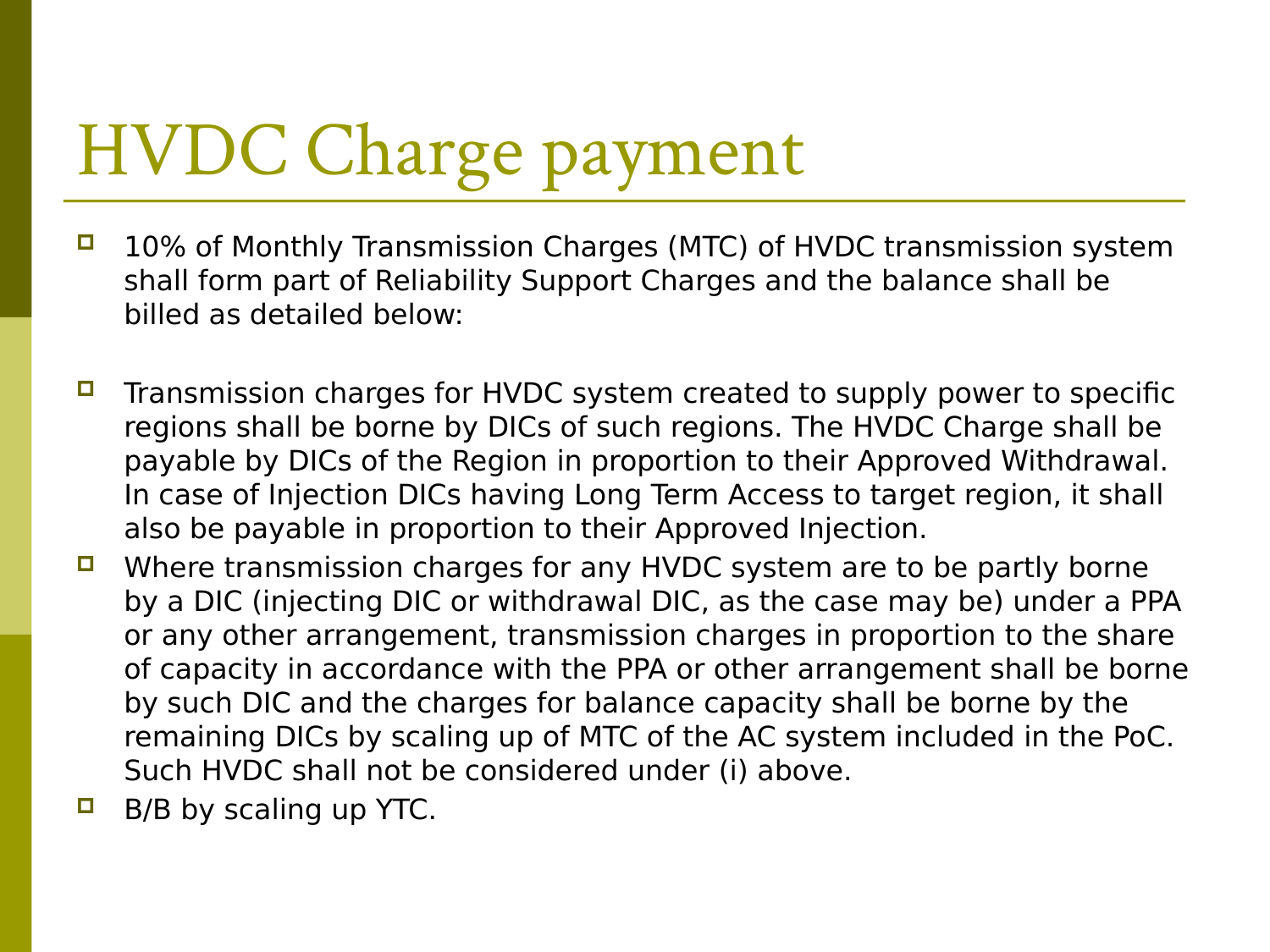

# HVDC Charge payment
10% of Monthly Transmission Charges (MTC) of HVDC transmission system shall form part of Reliability Support Charges and the balance shall be billed as detailed below:

Transmission charges for HVDC system created to supply power to specific regions shall be borne by DICs of such regions. The HVDC Charge shall be payable by DICs of the Region in proportion to their Approved Withdrawal. In case of Injection DICs having Long Term Access to target region, it shall also be payable in proportion to their Approved Injection.
Where transmission charges for any HVDC system are to be partly borne by a DIC (injecting DIC or withdrawal DIC, as the case may be) under a PPA or any other arrangement, transmission charges in proportion to the share of capacity in accordance with the PPA or other arrangement shall be borne by such DIC and the charges for balance capacity shall be borne by the remaining DICs by scaling up of MTC of the AC system included in the PoC. Such HVDC shall not be considered under (i) above.
B/B by scaling up YTC.